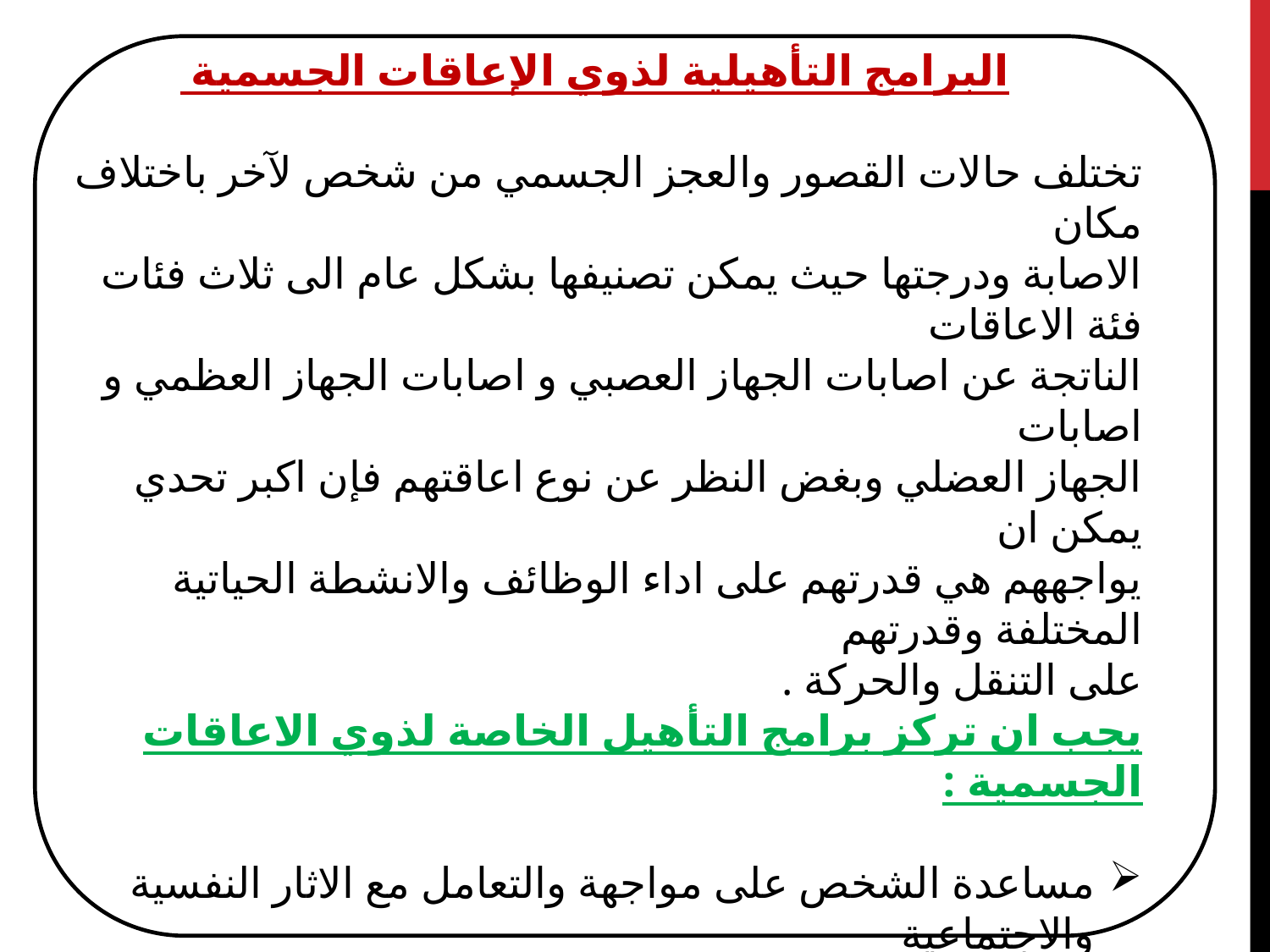

البرامج التأهيلية لذوي الإعاقات الجسمية

تختلف حالات القصور والعجز الجسمي من شخص لآخر باختلاف مكان
الاصابة ودرجتها حيث يمكن تصنيفها بشكل عام الى ثلاث فئات  فئة الاعاقات
الناتجة عن اصابات الجهاز العصبي و اصابات الجهاز العظمي و اصابات
الجهاز العضلي وبغض النظر عن نوع اعاقتهم فإن اكبر تحدي يمكن ان
يواجههم هي قدرتهم على اداء الوظائف والانشطة الحياتية المختلفة وقدرتهم
على التنقل والحركة .
يجب ان تركز برامج التأهيل الخاصة لذوي الاعاقات الجسمية :

مساعدة الشخص على مواجهة والتعامل مع الاثار النفسية والاجتماعية
    السلبية .
مساعدة الشخص على اداء المهارات الحركية ومهارات التنقل .
تمكين من اداء مهنة ملائمة لحالة العجز .
مساعدة الشخص على الاندماج في المجتمع .
تمكين الشخص من التعلم في اقل البيئات تقييدا والى اعلى مراحل
التعليم .